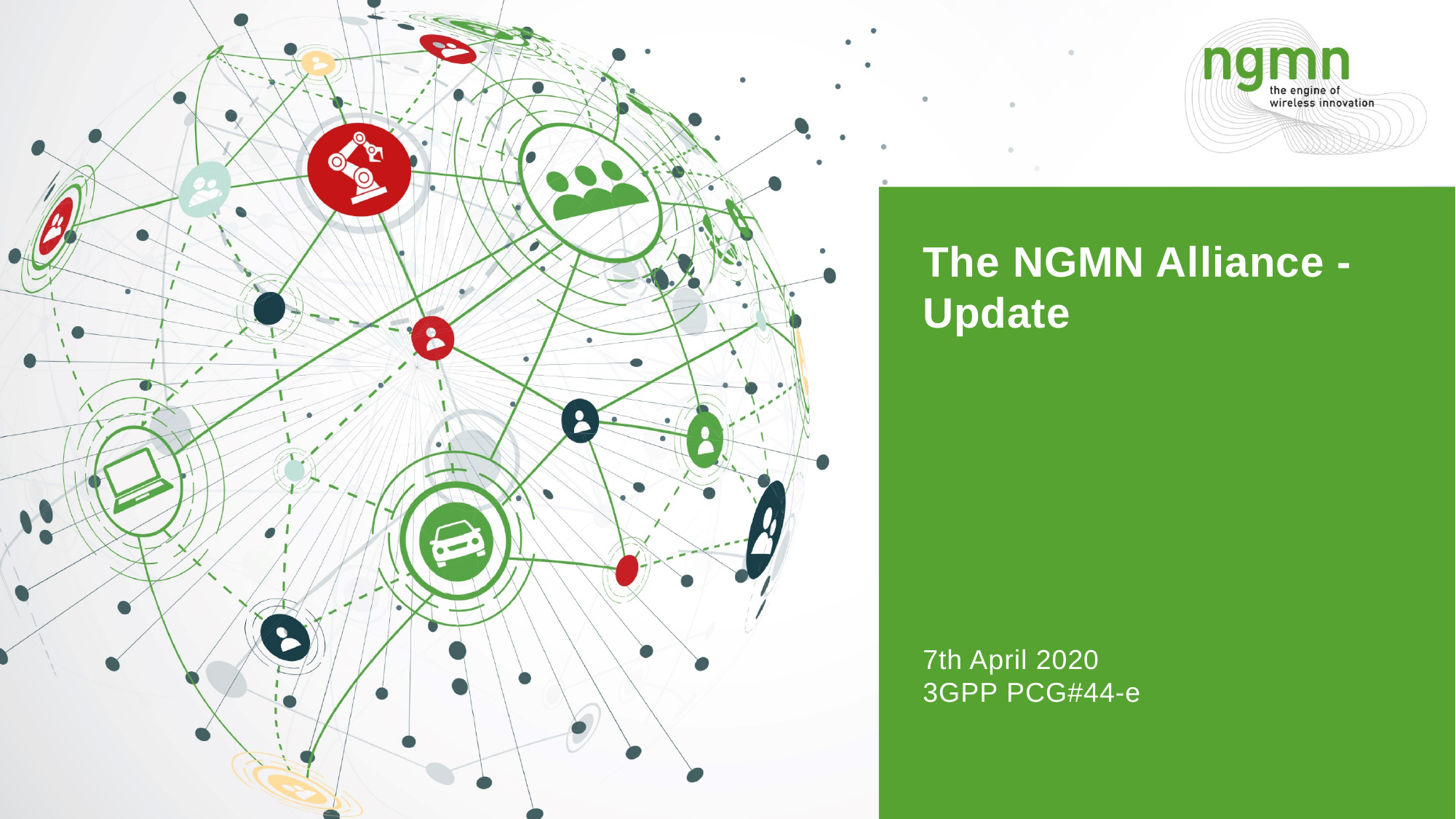

# The NGMN Alliance - Update

7th April 2020
3GPP PCG#44-e